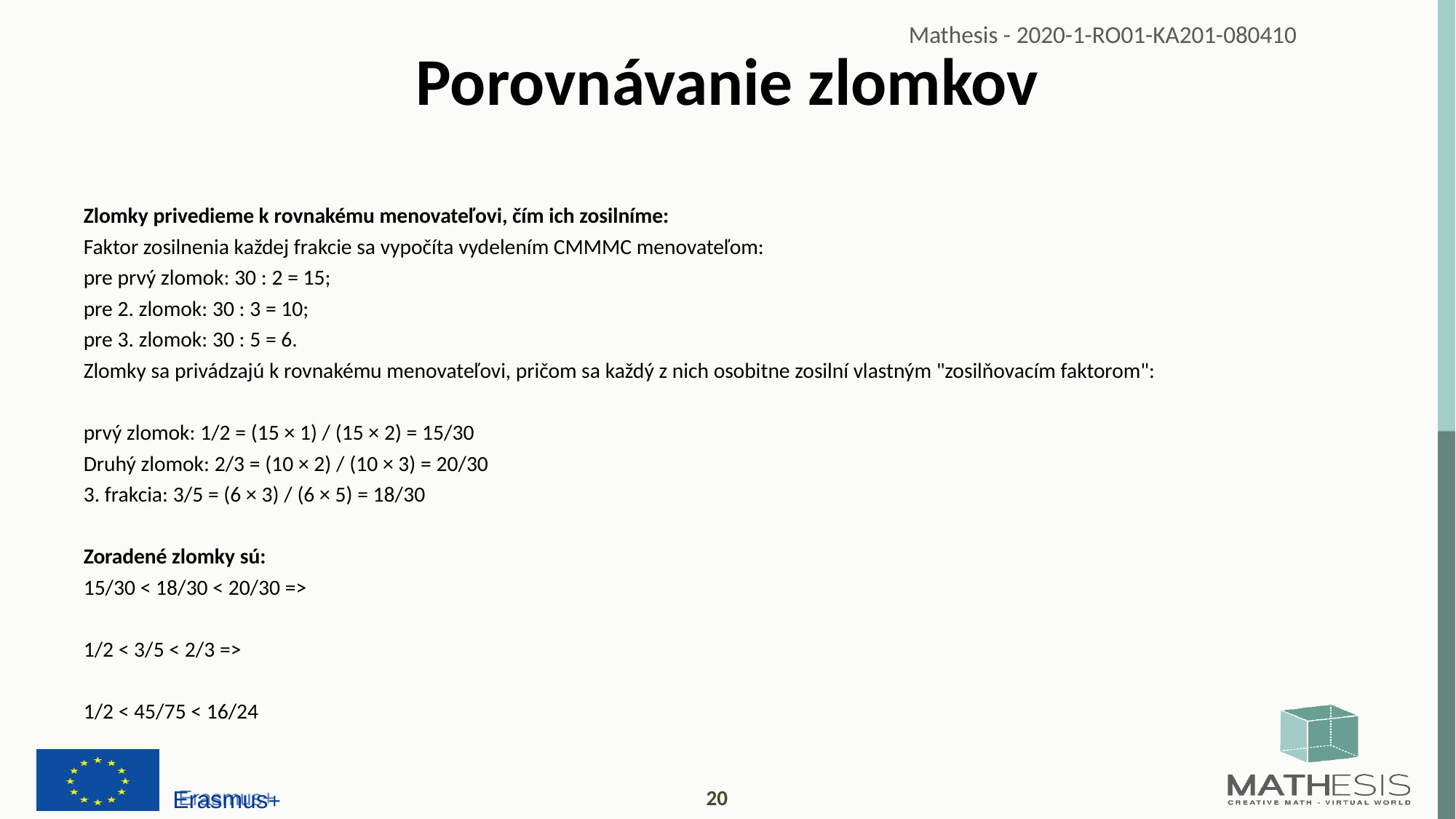

# Porovnávanie zlomkov
Zlomky privedieme k rovnakému menovateľovi, čím ich zosilníme:
Faktor zosilnenia každej frakcie sa vypočíta vydelením CMMMC menovateľom:
pre prvý zlomok: 30 : 2 = 15;
pre 2. zlomok: 30 : 3 = 10;
pre 3. zlomok: 30 : 5 = 6.
Zlomky sa privádzajú k rovnakému menovateľovi, pričom sa každý z nich osobitne zosilní vlastným "zosilňovacím faktorom":

prvý zlomok: 1/2 = (15 × 1) / (15 × 2) = 15/30
Druhý zlomok: 2/3 = (10 × 2) / (10 × 3) = 20/30
3. frakcia: 3/5 = (6 × 3) / (6 × 5) = 18/30

Zoradené zlomky sú:
15/30 < 18/30 < 20/30 =>

1/2 < 3/5 < 2/3 =>

1/2 < 45/75 < 16/24